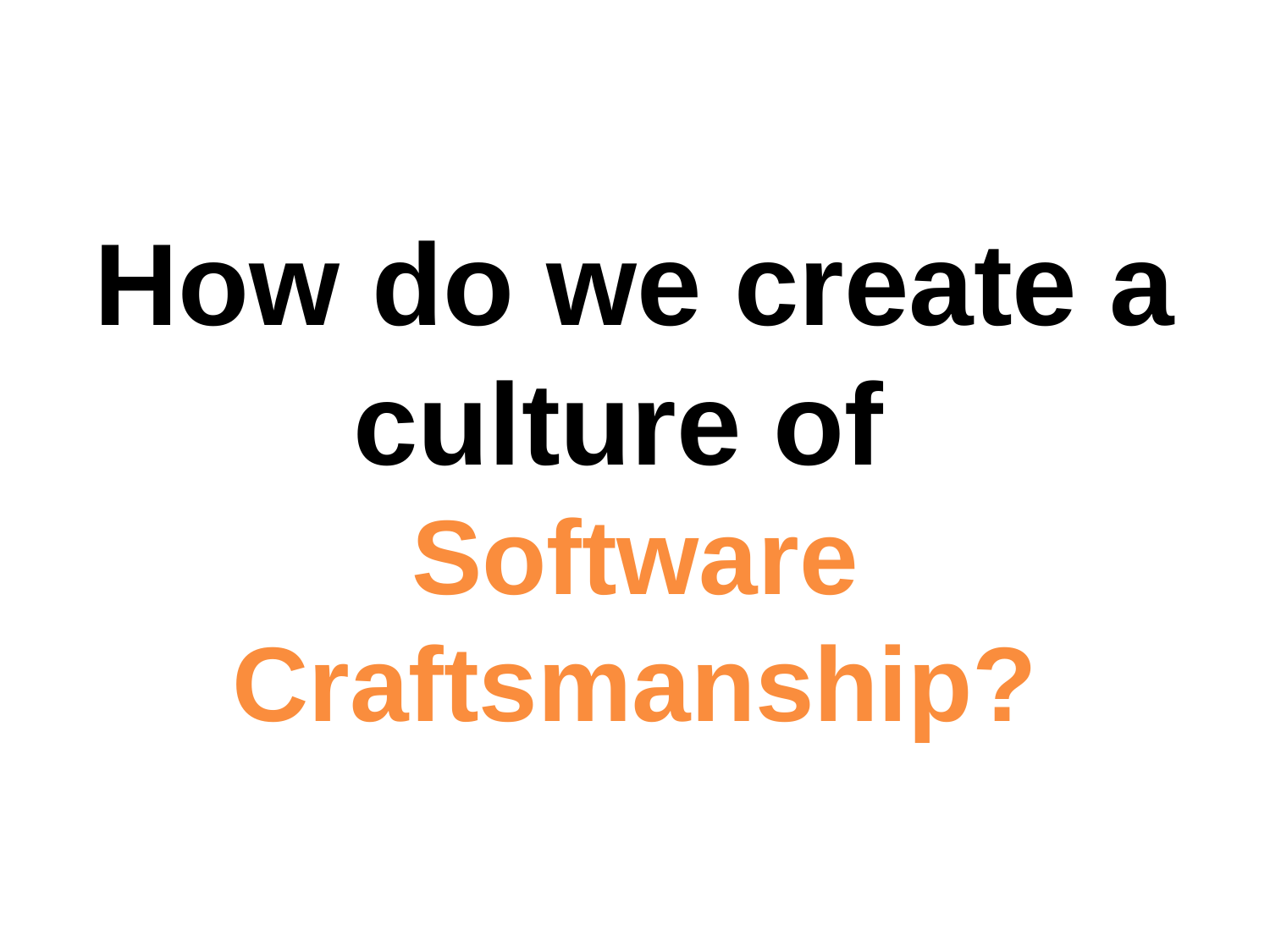

How do we create a culture of
Software Craftsmanship?